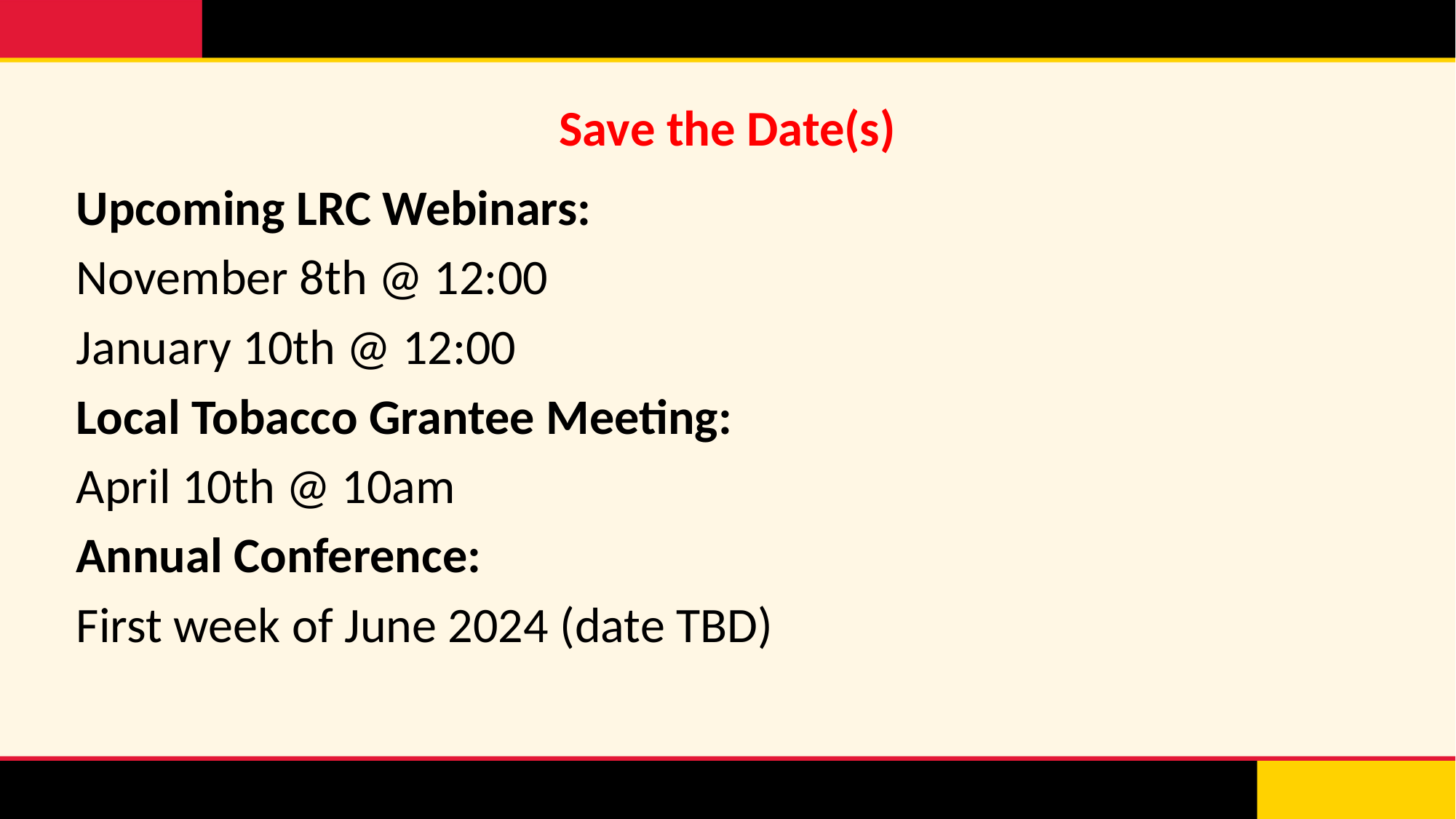

# Save the Date(s)
Upcoming LRC Webinars:
November 8th @ 12:00
January 10th @ 12:00
Local Tobacco Grantee Meeting:
April 10th @ 10am
Annual Conference:
First week of June 2024 (date TBD)